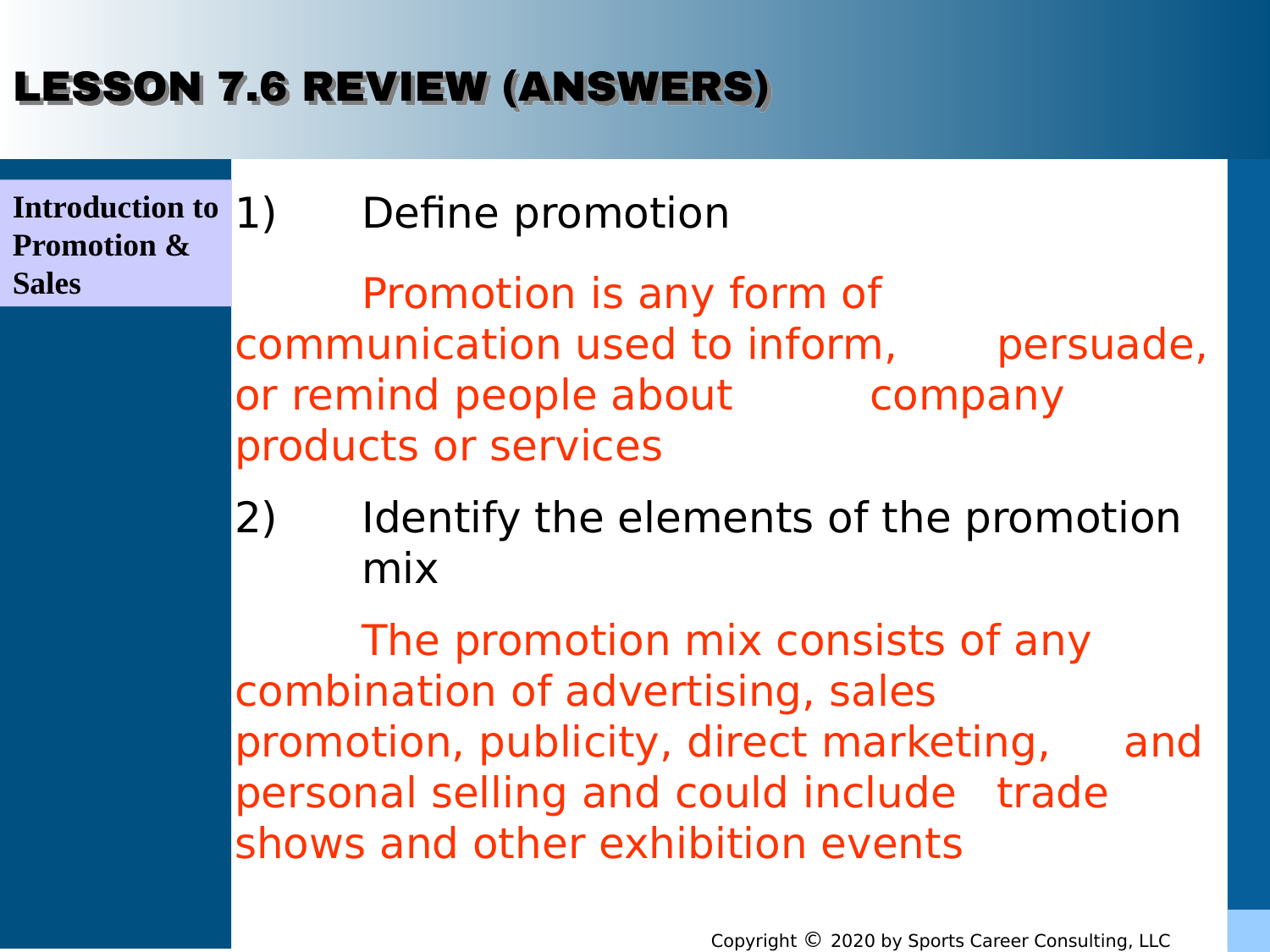

LESSON 7.6 REVIEW (ANSWERS)
Introduction to Promotion & Sales
1) 	Define promotion

	Promotion is any form of 	communication used to inform, 	persuade, or remind people about 	company products or services
2) 	Identify the elements of the promotion 	mix
	The promotion mix consists of any 	combination of advertising, sales 	promotion, publicity, direct marketing, 	and personal selling and could include 	trade shows and other exhibition events

Copyright © 2020 by Sports Career Consulting, LLC